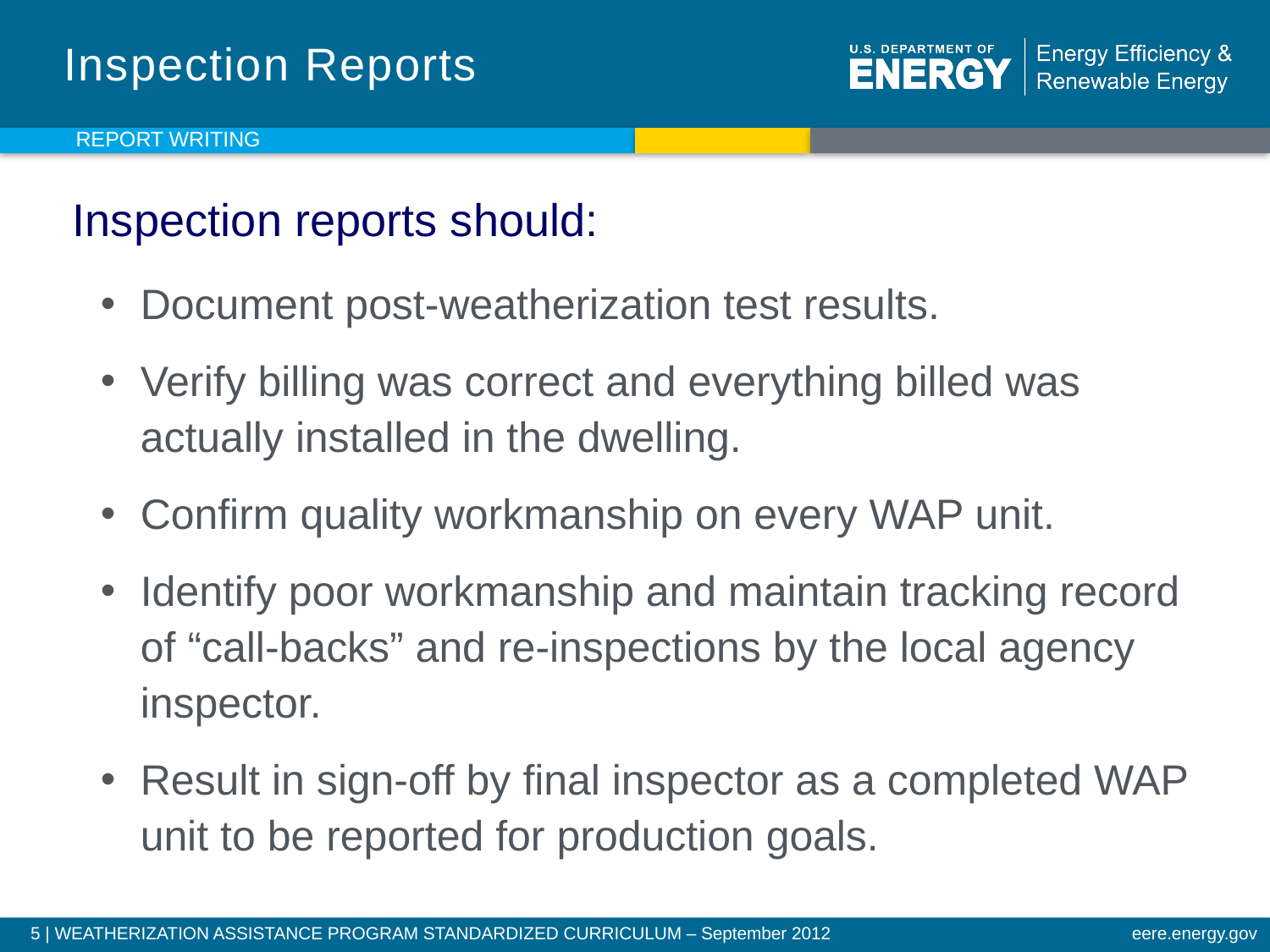

# Inspection Reports
REPORT WRITING
Inspection reports should:
Document post-weatherization test results.
Verify billing was correct and everything billed was actually installed in the dwelling.
Confirm quality workmanship on every WAP unit.
Identify poor workmanship and maintain tracking record of “call-backs” and re-inspections by the local agency inspector.
Result in sign-off by final inspector as a completed WAP unit to be reported for production goals.